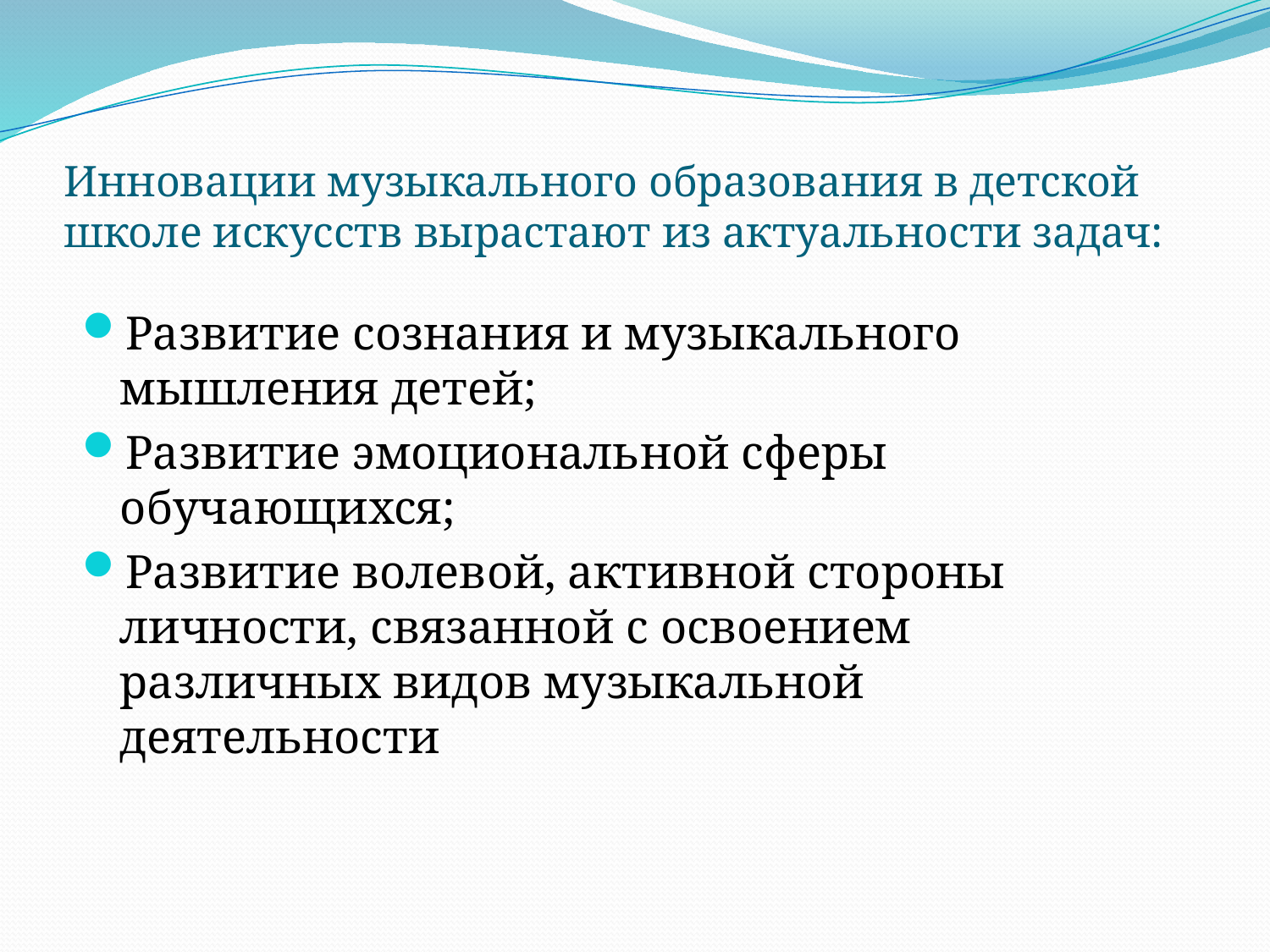

# Инновации музыкального образования в детской школе искусств вырастают из актуальности задач:
Развитие сознания и музыкального мышления детей;
Развитие эмоциональной сферы обучающихся;
Развитие волевой, активной стороны личности, связанной с освоением различных видов музыкальной деятельности